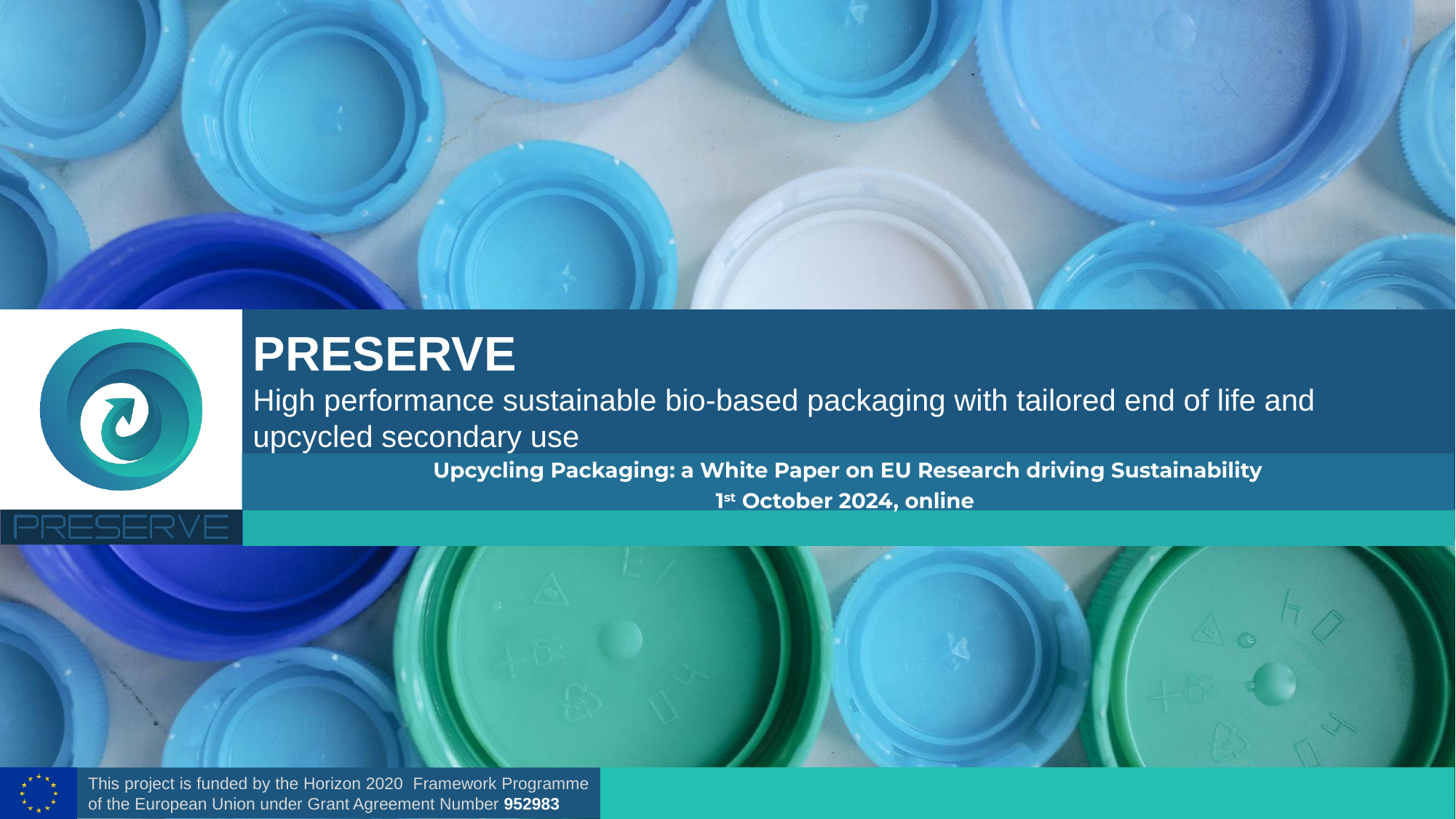

# PRESERVE High performance sustainable bio-based packaging with tailored end of life and upcycled secondary use
Upcycling Packaging: a White Paper on EU Research driving Sustainability
1st October 2024, online